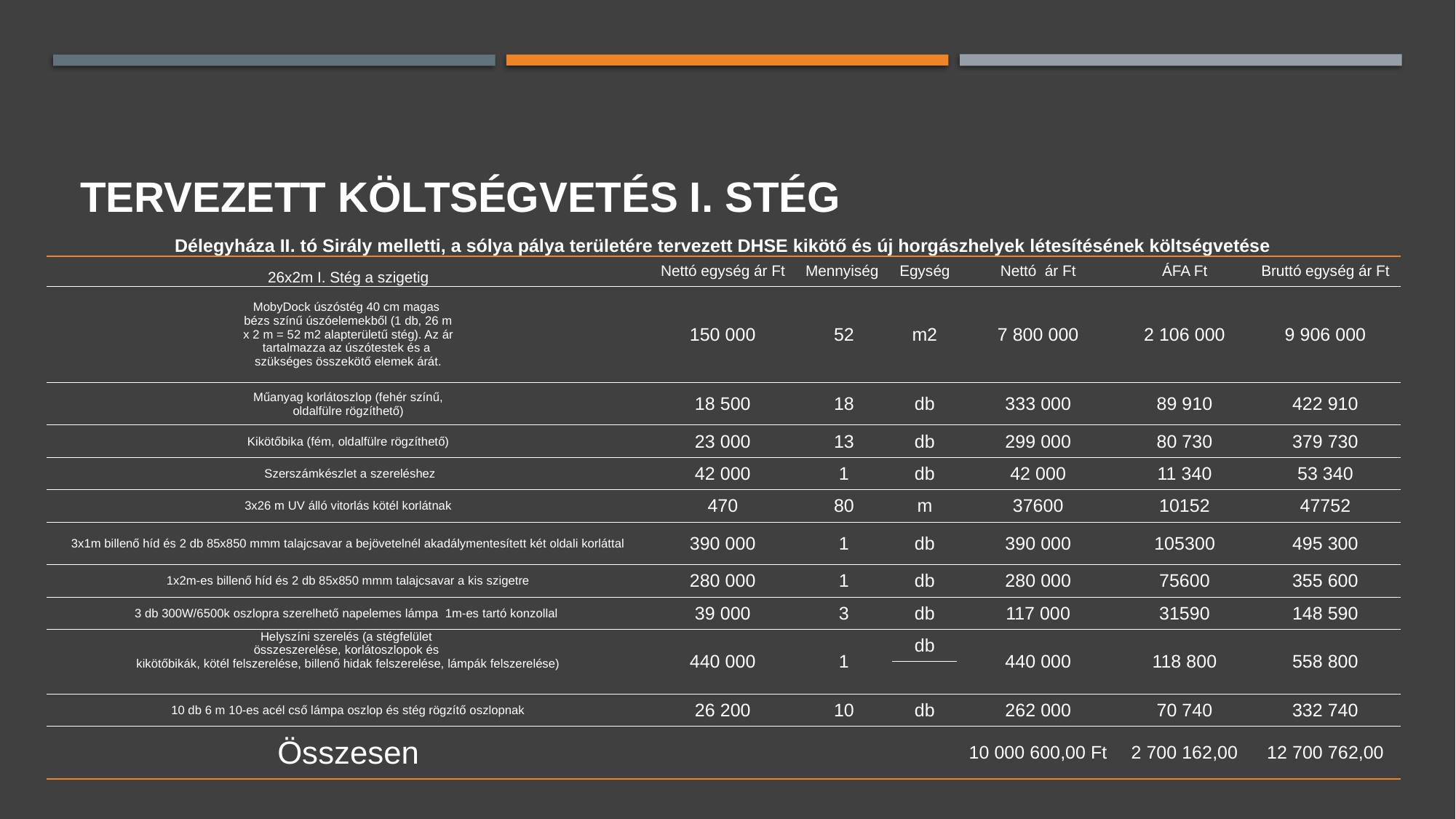

# Tervezett költségvetés I. stég
| Délegyháza II. tó Sirály melletti, a sólya pálya területére tervezett DHSE kikötő és új horgászhelyek létesítésének költségvetése |  |  |  |  |  |  |
| --- | --- | --- | --- | --- | --- | --- |
| 26x2m I. Stég a szigetig | Nettó egység ár Ft | Mennyiség | Egység | Nettó ár Ft | ÁFA Ft | Bruttó egység ár Ft |
| MobyDock úszóstég 40 cm magas bézs színű úszóelemekből (1 db, 26 m x 2 m = 52 m2 alapterületű stég). Az ár tartalmazza az úszótestek és a szükséges összekötő elemek árát. | 150 000 | 52 | m2 | 7 800 000 | 2 106 000 | 9 906 000 |
| Műanyag korlátoszlop (fehér színű, oldalfülre rögzíthető) | 18 500 | 18 | db | 333 000 | 89 910 | 422 910 |
| Kikötőbika (fém, oldalfülre rögzíthető) | 23 000 | 13 | db | 299 000 | 80 730 | 379 730 |
| Szerszámkészlet a szereléshez | 42 000 | 1 | db | 42 000 | 11 340 | 53 340 |
| 3x26 m UV álló vitorlás kötél korlátnak | 470 | 80 | m | 37600 | 10152 | 47752 |
| 3x1m billenő híd és 2 db 85x850 mmm talajcsavar a bejövetelnél akadálymentesített két oldali korláttal | 390 000 | 1 | db | 390 000 | 105300 | 495 300 |
| 1x2m-es billenő híd és 2 db 85x850 mmm talajcsavar a kis szigetre | 280 000 | 1 | db | 280 000 | 75600 | 355 600 |
| 3 db 300W/6500k oszlopra szerelhető napelemes lámpa 1m-es tartó konzollal | 39 000 | 3 | db | 117 000 | 31590 | 148 590 |
| Helyszíni szerelés (a stégfelület összeszerelése, korlátoszlopok és kikötőbikák, kötél felszerelése, billenő hidak felszerelése, lámpák felszerelése) | 440 000 | 1 | db | 440 000 | 118 800 | 558 800 |
|  |  |  |  |  |  |  |
| 10 db 6 m 10-es acél cső lámpa oszlop és stég rögzítő oszlopnak | 26 200 | 10 | db | 262 000 | 70 740 | 332 740 |
| Összesen |  |  |  | 10 000 600,00 Ft | 2 700 162,00 | 12 700 762,00 |